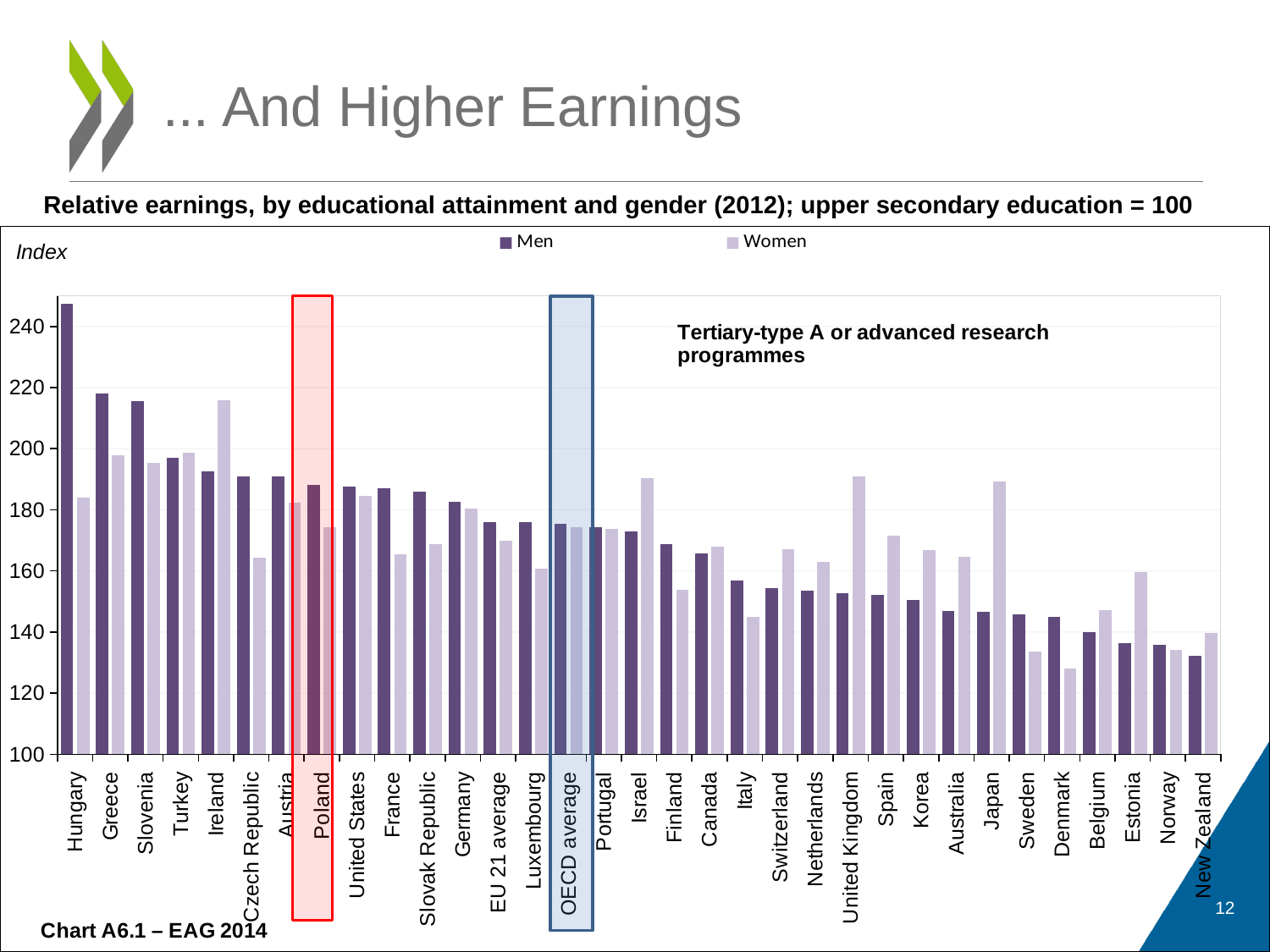

# ... And Higher Earnings
Relative earnings, by educational attainment and gender (2012); upper secondary education = 100

### Chart

| Category | Men | Women |
|---|---|---|
| Hungary  | 247.50442576191236 | 184.1336488987117 |
| Greece  | 218.1108048371457 | 197.79326909518667 |
| Slovenia  | 215.59306117319863 | 195.2494461948649 |
| Turkey  | 197.06842424320257 | 198.80717585454767 |
| Ireland  | 192.69145270532528 | 215.91732451793163 |
| Czech Republic  | 190.99441589613963 | 164.4734125884557 |
| Austria  | 190.9800925166039 | 182.39128484903569 |
| Poland  | 188.05142174659966 | 174.26232250871382 |
| United States  | 187.6534364946977 | 184.63821521485602 |
| France  | 186.96545345035008 | 165.33154013460103 |
| Slovak Republic  | 185.84594472471613 | 168.9009290573842 |
| Germany  | 182.76586884499793 | 180.45443630986702 |
| EU 21 average  | 176.0 | 170.0 |
| Luxembourg  | 175.97653636780953 | 160.63114331372245 |
| OECD average  | 175.4640858709448 | 174.3607191187867 |
| Portugal  | 174.29744911581986 | 173.78968047048275 |
| Israel  | 172.8071008362464 | 190.40383319251671 |
| Finland  | 168.87178112639575 | 153.89685890629417 |
| Canada  | 165.80890044506808 | 168.02342981393707 |
| Italy  | 156.84320189341236 | 144.8218106015498 |
| Switzerland  | 154.4551514345008 | 167.12533111255274 |
| Netherlands  | 153.57123486939818 | 163.00603069897457 |
| United Kingdom  | 152.58944679437622 | 190.97908883977314 |
| Spain  | 152.03582294519265 | 171.55239375387256 |
| Korea  | 150.5604736199965 | 166.9169728930351 |
| Australia  | 146.83787357498332 | 164.55273845501785 |
| Japan  | 146.5708694748006 | 189.3835709530224 |
| Sweden  | 145.71824261662653 | 133.68400364121106 |
| Denmark  | 144.95013214294602 | 128.00862167059353 |
| Belgium  | 140.00408455536686 | 147.25860645534604 |
| Estonia  | 136.50845604114906 | 159.59140452551532 |
| Norway  | 135.75450747269392 | 134.26310873347322 |
| New Zealand  | 132.10138432516396 | 139.79795175797935 |
12